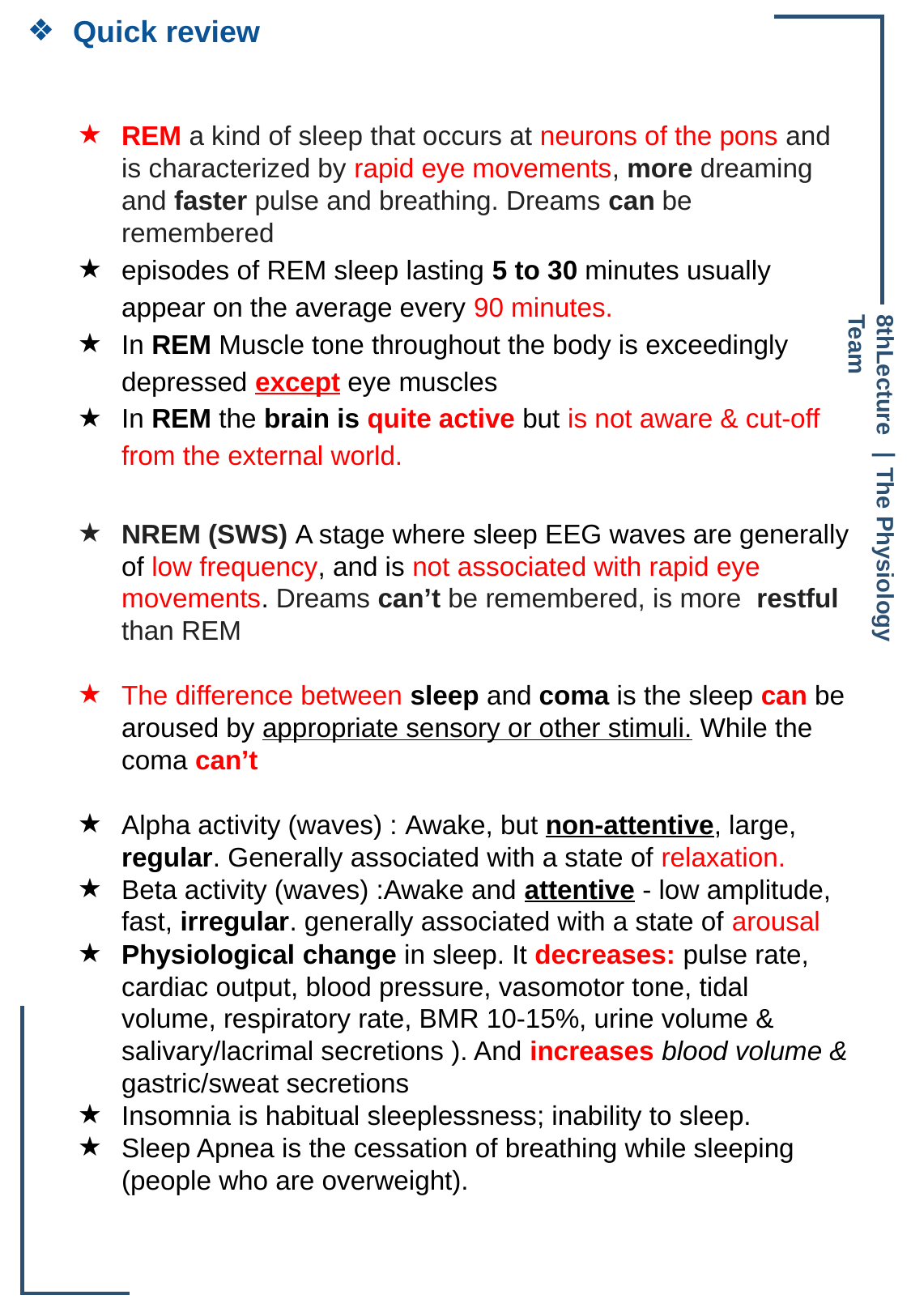

Quick review

REM a kind of sleep that occurs at neurons of the pons and is characterized by rapid eye movements, more dreaming and faster pulse and breathing. Dreams can be remembered
episodes of REM sleep lasting 5 to 30 minutes usually appear on the average every 90 minutes.
In REM Muscle tone throughout the body is exceedingly depressed except eye muscles
In REM the brain is quite active but is not aware & cut-off from the external world.

NREM (SWS) A stage where sleep EEG waves are generally of low frequency, and is not associated with rapid eye movements. Dreams can’t be remembered, is more  restful than REM

The difference between sleep and coma is the sleep can be aroused by appropriate sensory or other stimuli. While the coma can’t

Alpha activity (waves) : Awake, but non-attentive, large, regular. Generally associated with a state of relaxation.
Beta activity (waves) :Awake and attentive - low amplitude, fast, irregular. generally associated with a state of arousal
Physiological change in sleep. It decreases: pulse rate, cardiac output, blood pressure, vasomotor tone, tidal volume, respiratory rate, BMR 10-15%, urine volume & salivary/lacrimal secretions ). And increases blood volume & gastric/sweat secretions
Insomnia is habitual sleeplessness; inability to sleep.
Sleep Apnea is the cessation of breathing while sleeping (people who are overweight).
8thLecture  ∣ The Physiology Team